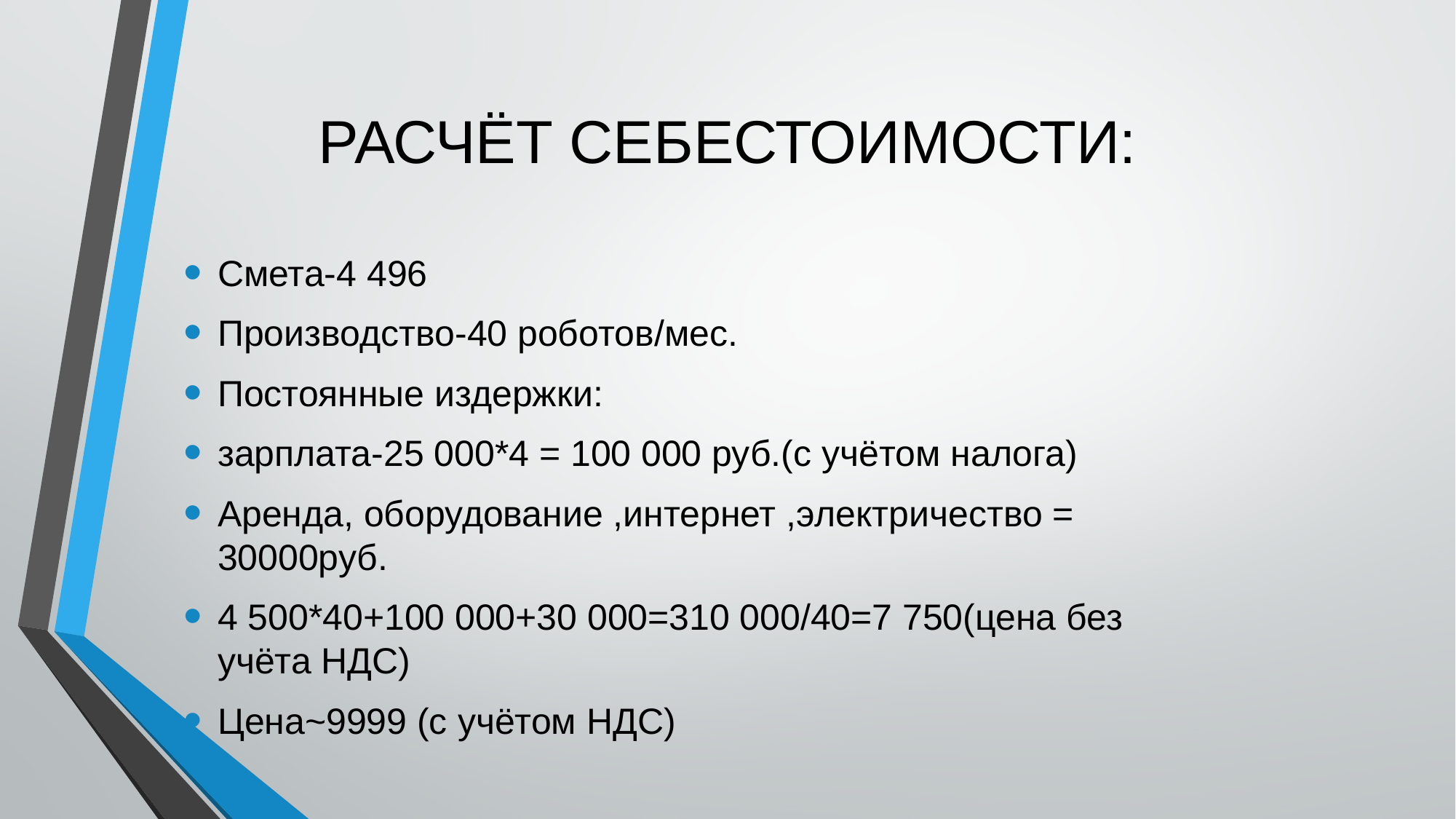

# РАСЧЁТ СЕБЕСТОИМОСТИ:
Смета-4 496
Производство-40 роботов/мес.
Постоянные издержки:
зарплата-25 000*4 = 100 000 руб.(с учётом налога)
Аренда, оборудование ,интернет ,электричество = 30000руб.
4 500*40+100 000+30 000=310 000/40=7 750(цена без учёта НДС)
Цена~9999 (c учётом НДС)